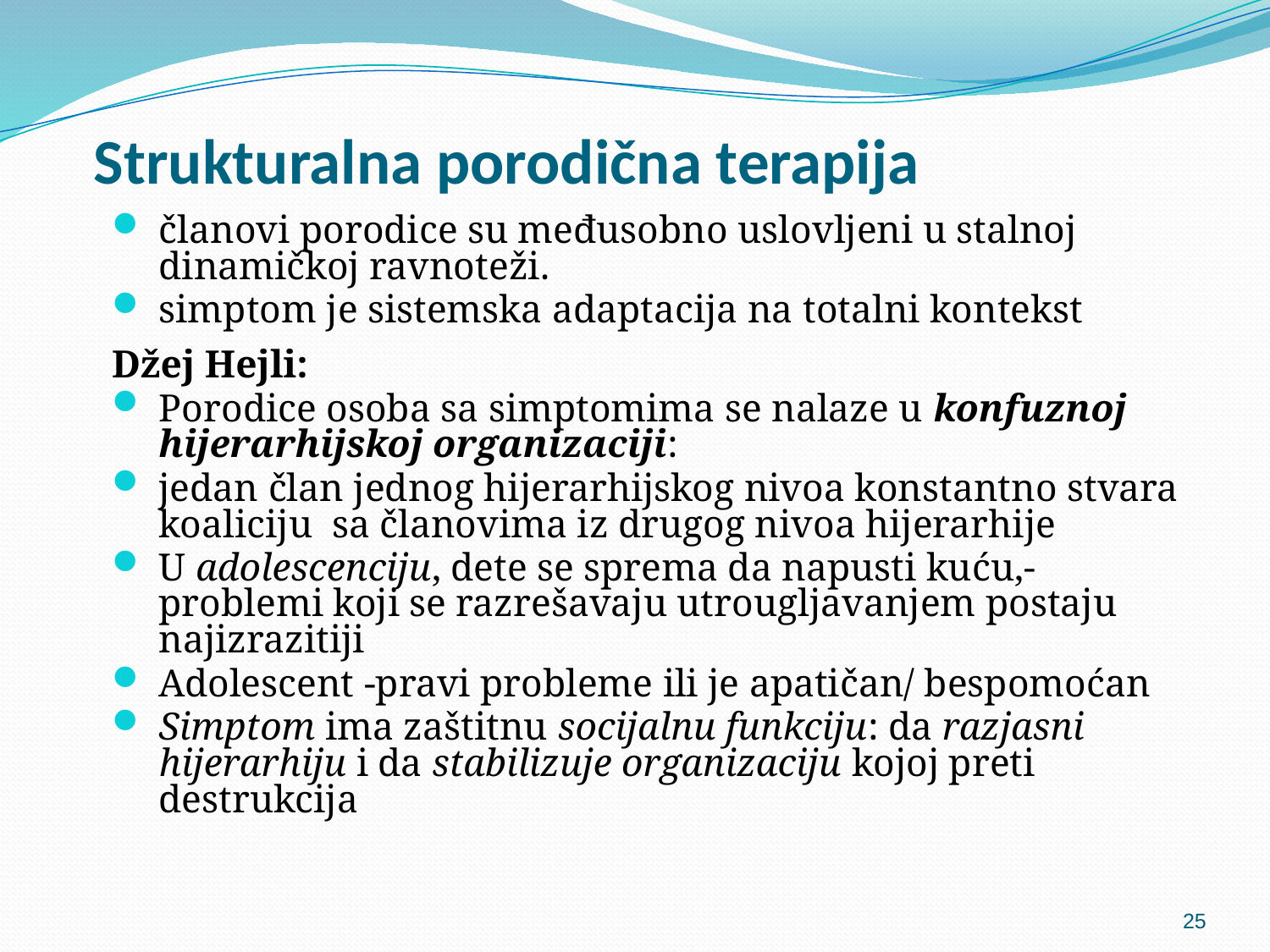

# Strukturalna porodična terapija
članovi porodice su međusobno uslovljeni u stalnoj dinamičkoj ravnoteži.
simptom je sistemska adaptacija na totalni kontekst
Džej Hejli:
Porodice osoba sa simptomima se nalaze u konfuznoj hijerarhijskoj organizaciji:
jedan član jednog hijerarhijskog nivoa konstantno stvara koaliciju  sa članovima iz drugog nivoa hijerarhije
U adolescenciju, dete se sprema da napusti kuću,-problemi koji se razrešavaju utrougljavanjem postaju najizrazitiji
Adolescent -pravi probleme ili je apatičan/ bespomoćan
Simptom ima zaštitnu socijalnu funkciju: da razjasni hijerarhiju i da stabilizuje organizaciju kojoj preti destrukcija
25